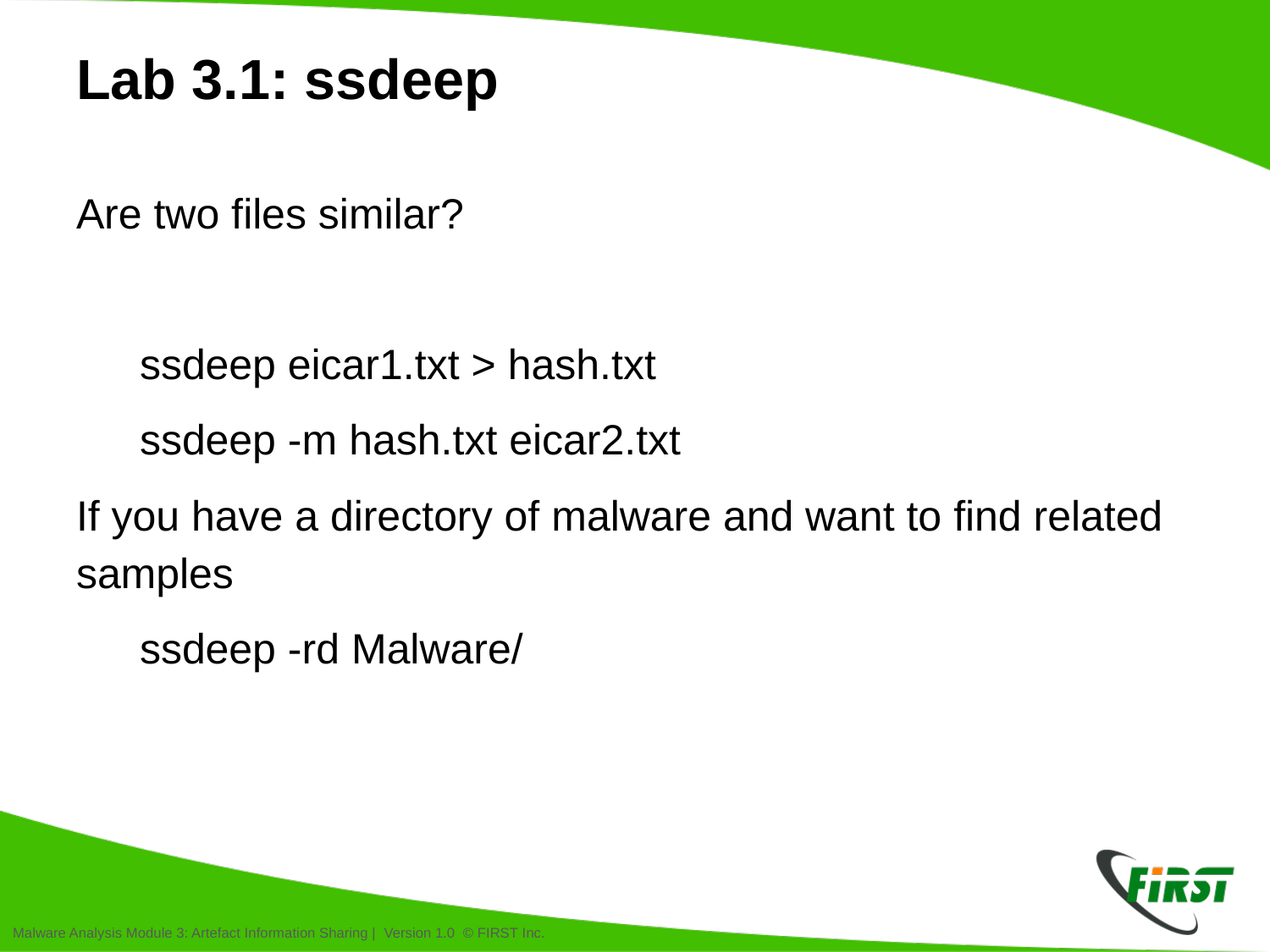

# Lab 3.1: ssdeep
Are two files similar?

ssdeep eicar1.txt > hash.txt
ssdeep -m hash.txt eicar2.txt
If you have a directory of malware and want to find related samples
ssdeep -rd Malware/